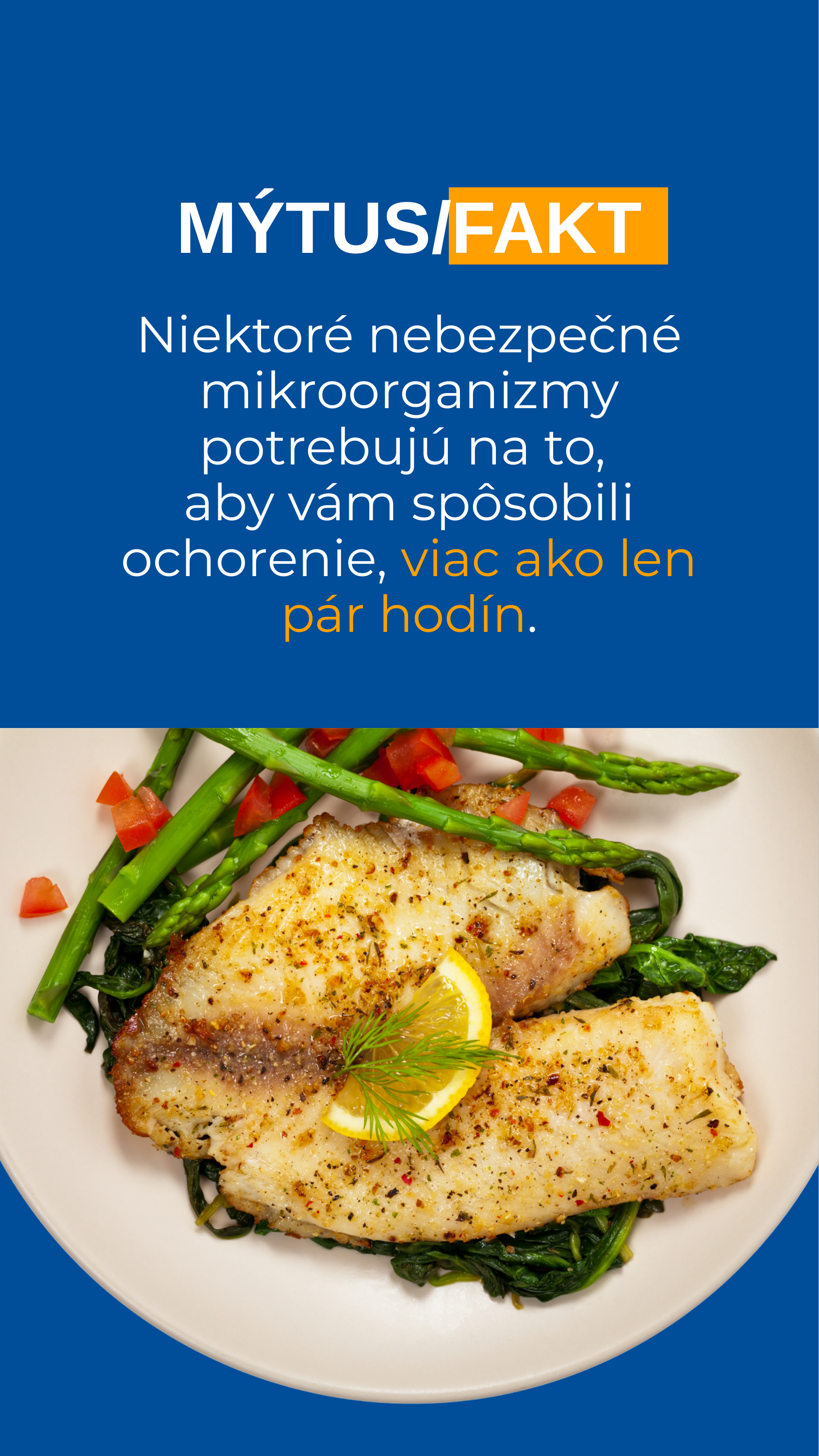

MÝTUS/FAKT

Niektoré nebezpečné mikroorganizmy potrebujú na to,
aby vám spôsobili ochorenie, viac ako len pár hodín.